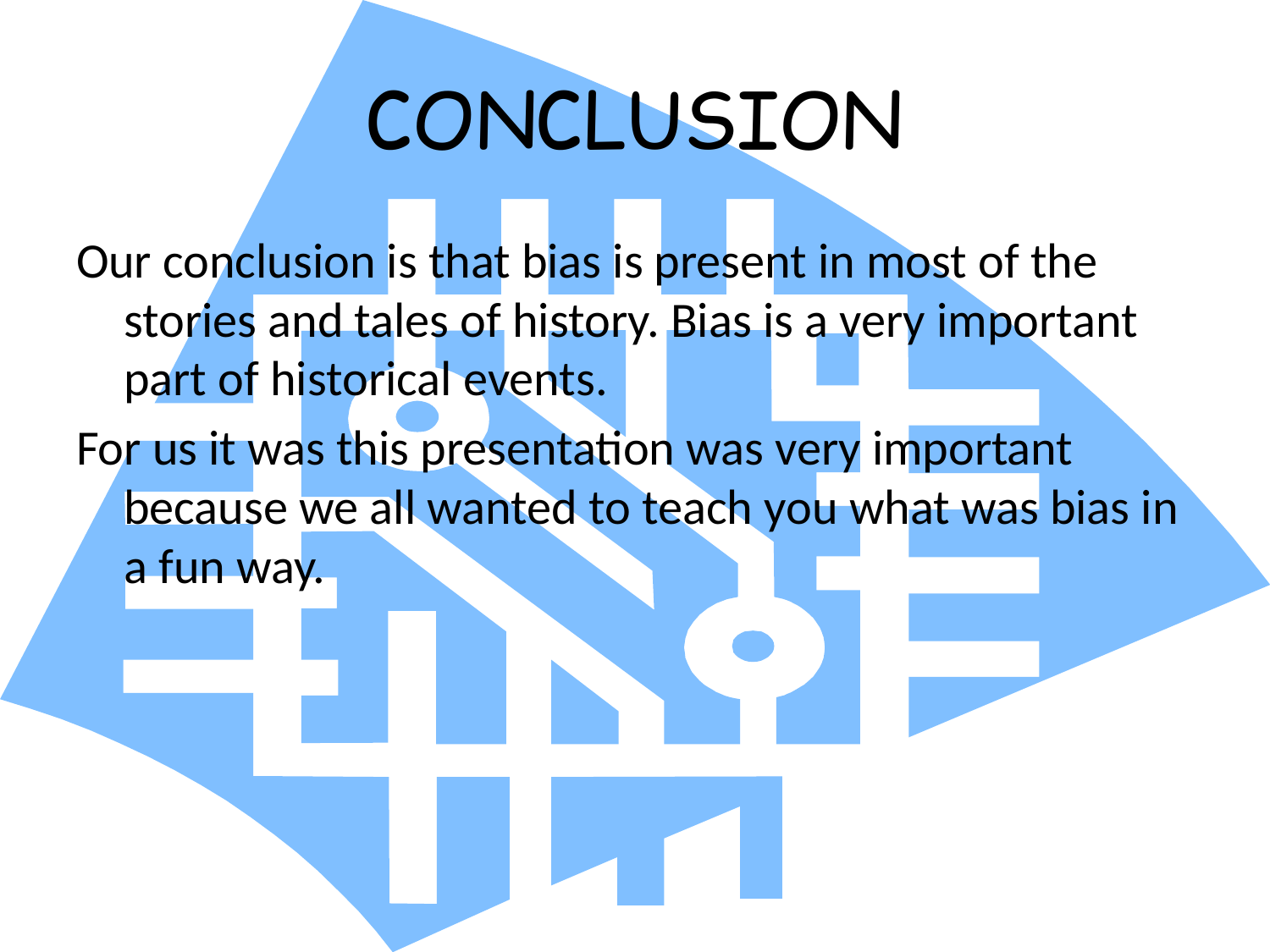

# CONCLUSION
Our conclusion is that bias is present in most of the stories and tales of history. Bias is a very important part of historical events.
For us it was this presentation was very important because we all wanted to teach you what was bias in a fun way.